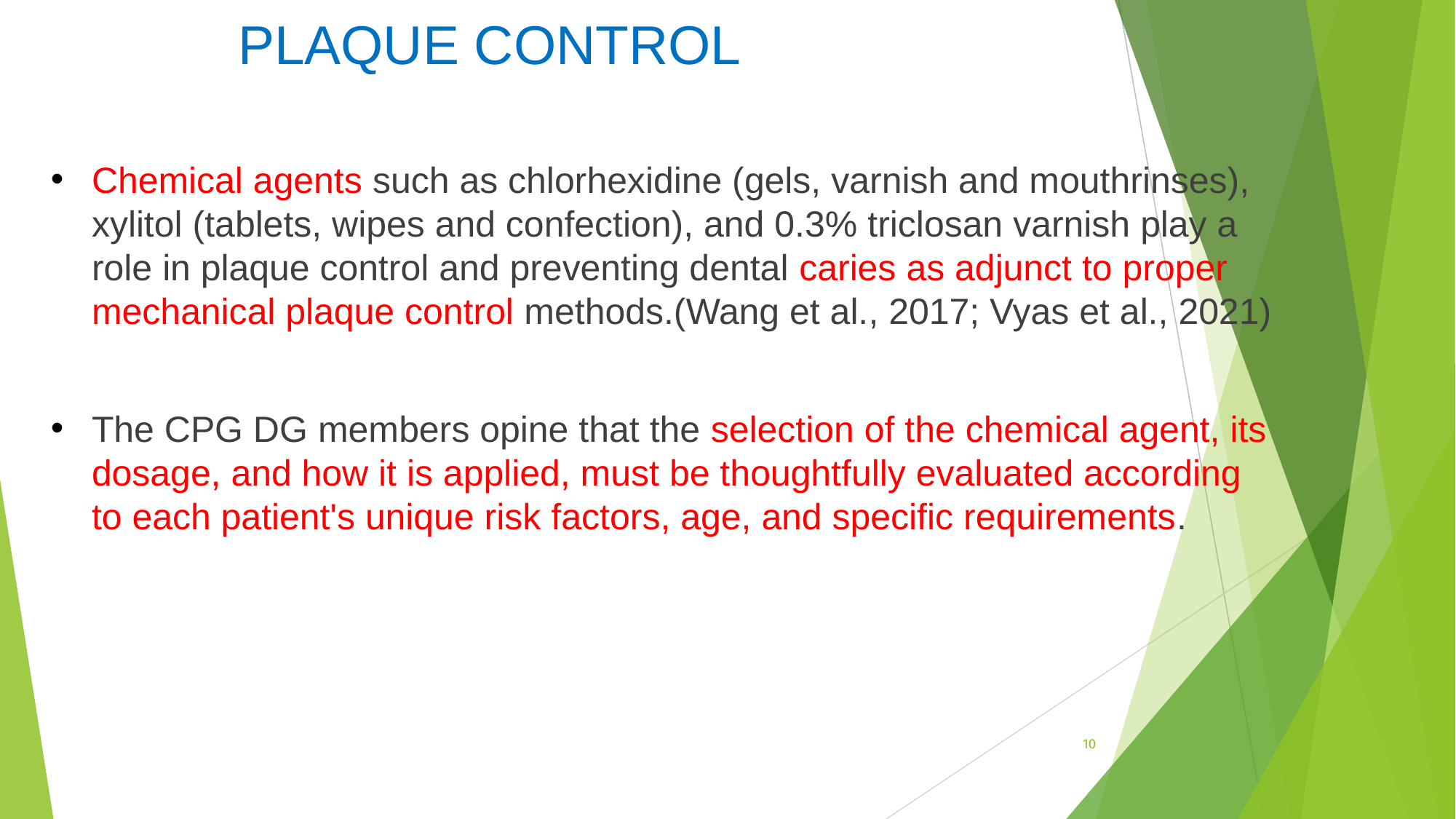

# PLAQUE CONTROL
Chemical agents such as chlorhexidine (gels, varnish and mouthrinses), xylitol (tablets, wipes and confection), and 0.3% triclosan varnish play a role in plaque control and preventing dental caries as adjunct to proper mechanical plaque control methods.(Wang et al., 2017; Vyas et al., 2021)

The CPG DG members opine that the selection of the chemical agent, its dosage, and how it is applied, must be thoughtfully evaluated according to each patient's unique risk factors, age, and specific requirements.

10